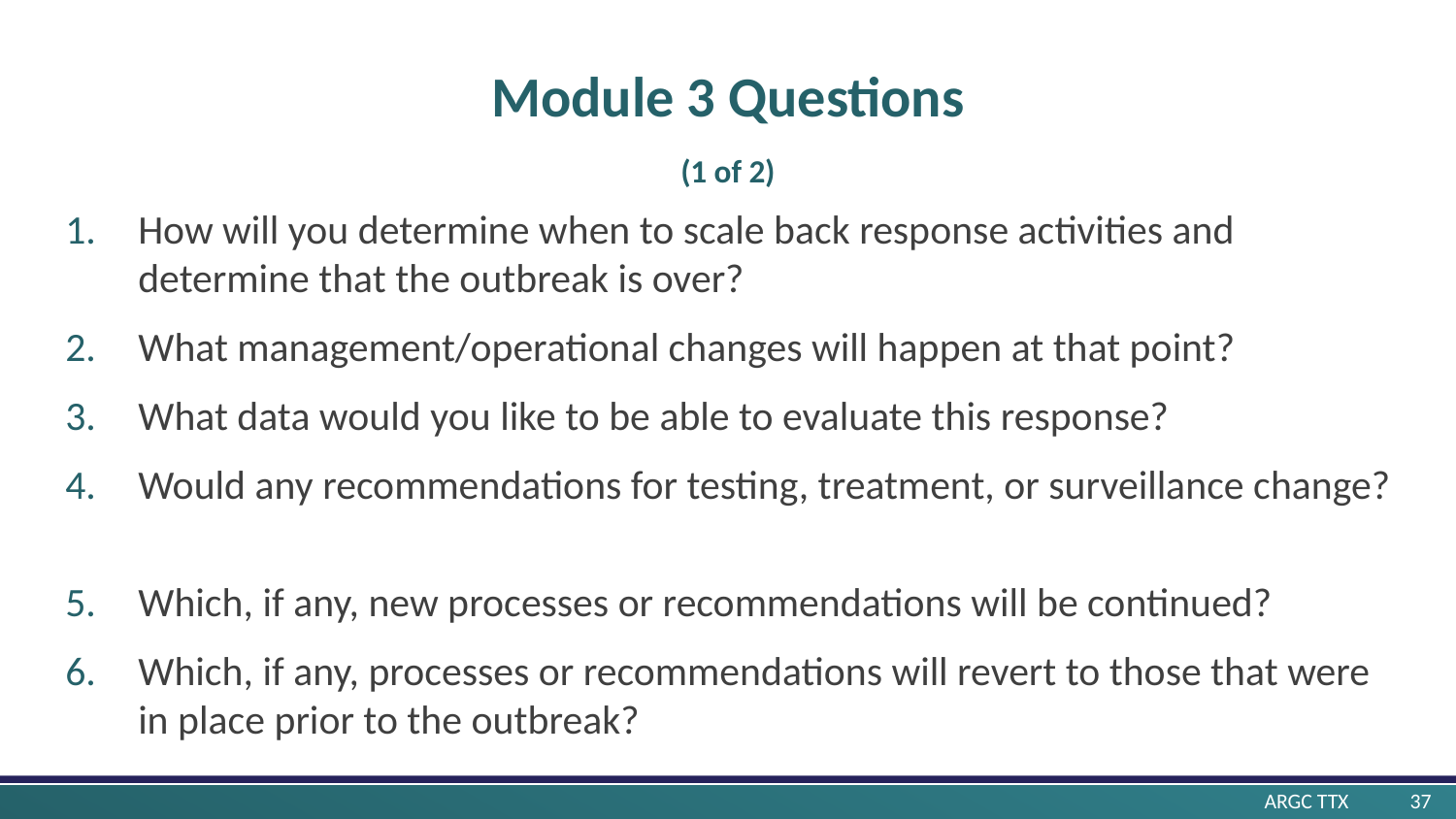

# Module 3 Questions (1 of 2)
How will you determine when to scale back response activities and determine that the outbreak is over?
What management/operational changes will happen at that point?
What data would you like to be able to evaluate this response?
Would any recommendations for testing, treatment, or surveillance change?
Which, if any, new processes or recommendations will be continued?
Which, if any, processes or recommendations will revert to those that were in place prior to the outbreak?
ARGC TTX 	37